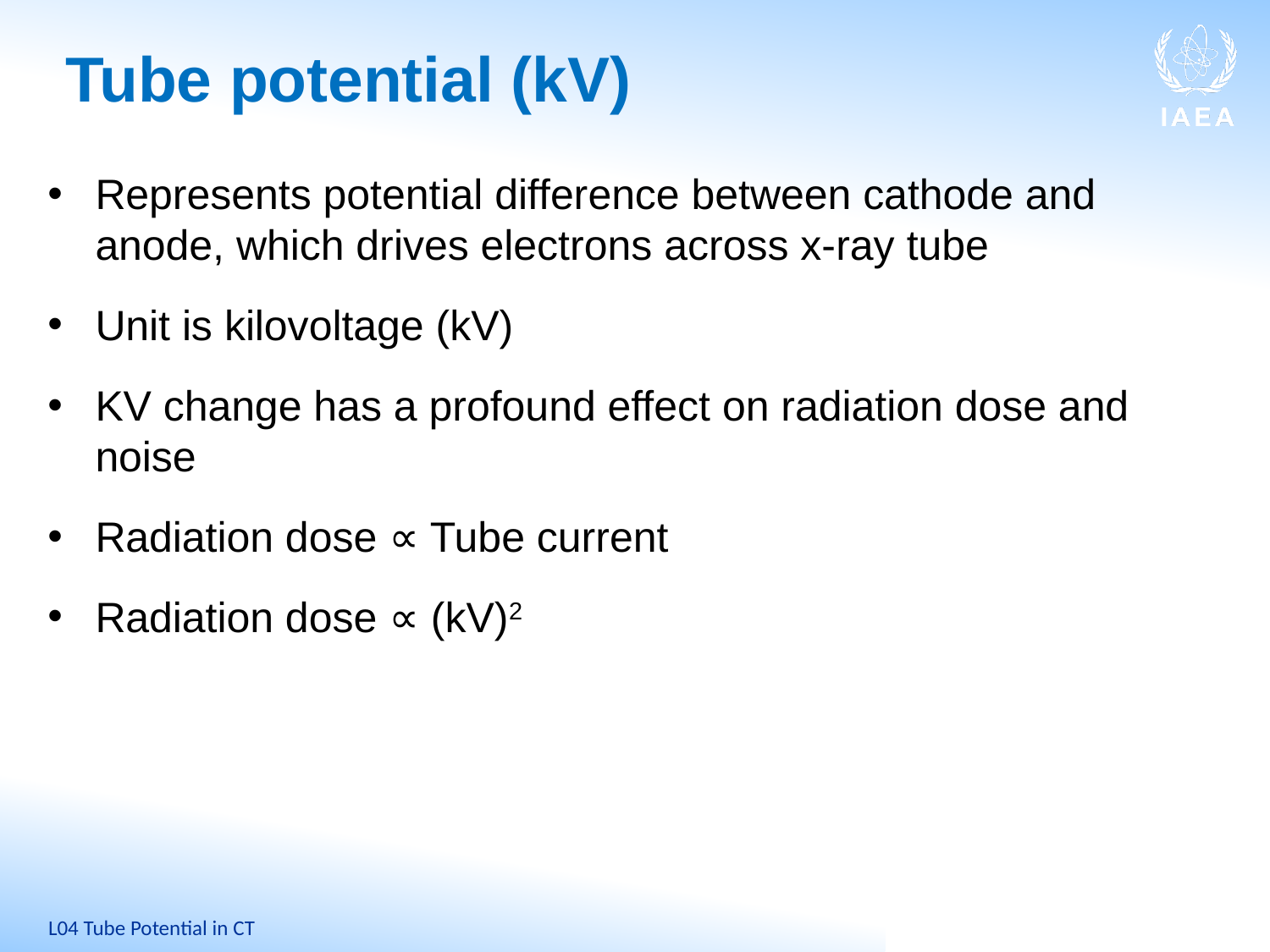

# Tube potential (kV)
Represents potential difference between cathode and anode, which drives electrons across x-ray tube
Unit is kilovoltage (kV)
KV change has a profound effect on radiation dose and noise
Radiation dose ∝ Tube current
Radiation dose ∝ (kV)2